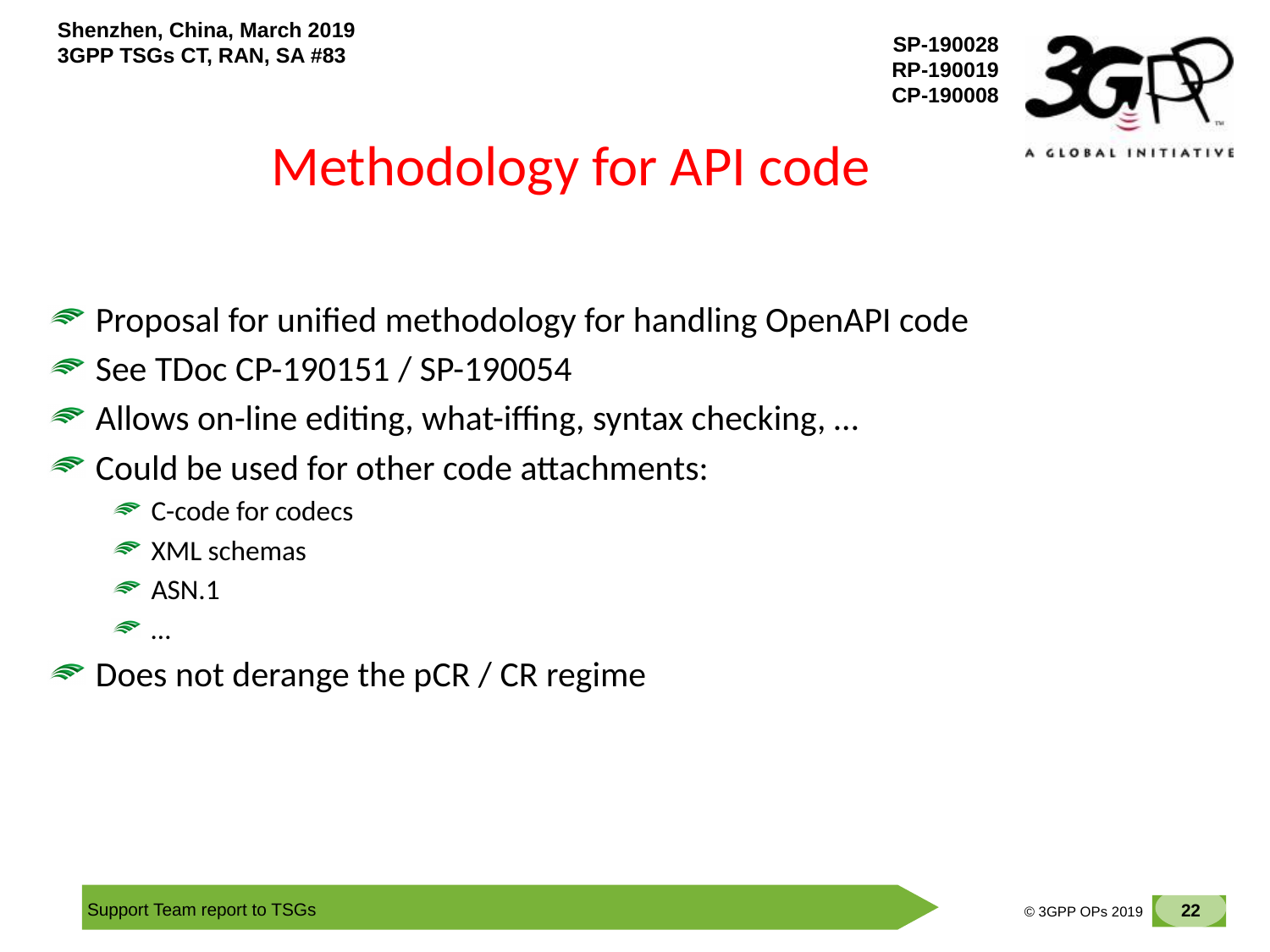

# Methodology for API code
Proposal for unified methodology for handling OpenAPI code
See TDoc CP-190151 / SP-190054
Allows on-line editing, what-iffing, syntax checking, …
Could be used for other code attachments:
C-code for codecs
XML schemas
ASN.1
…
Does not derange the pCR / CR regime

22